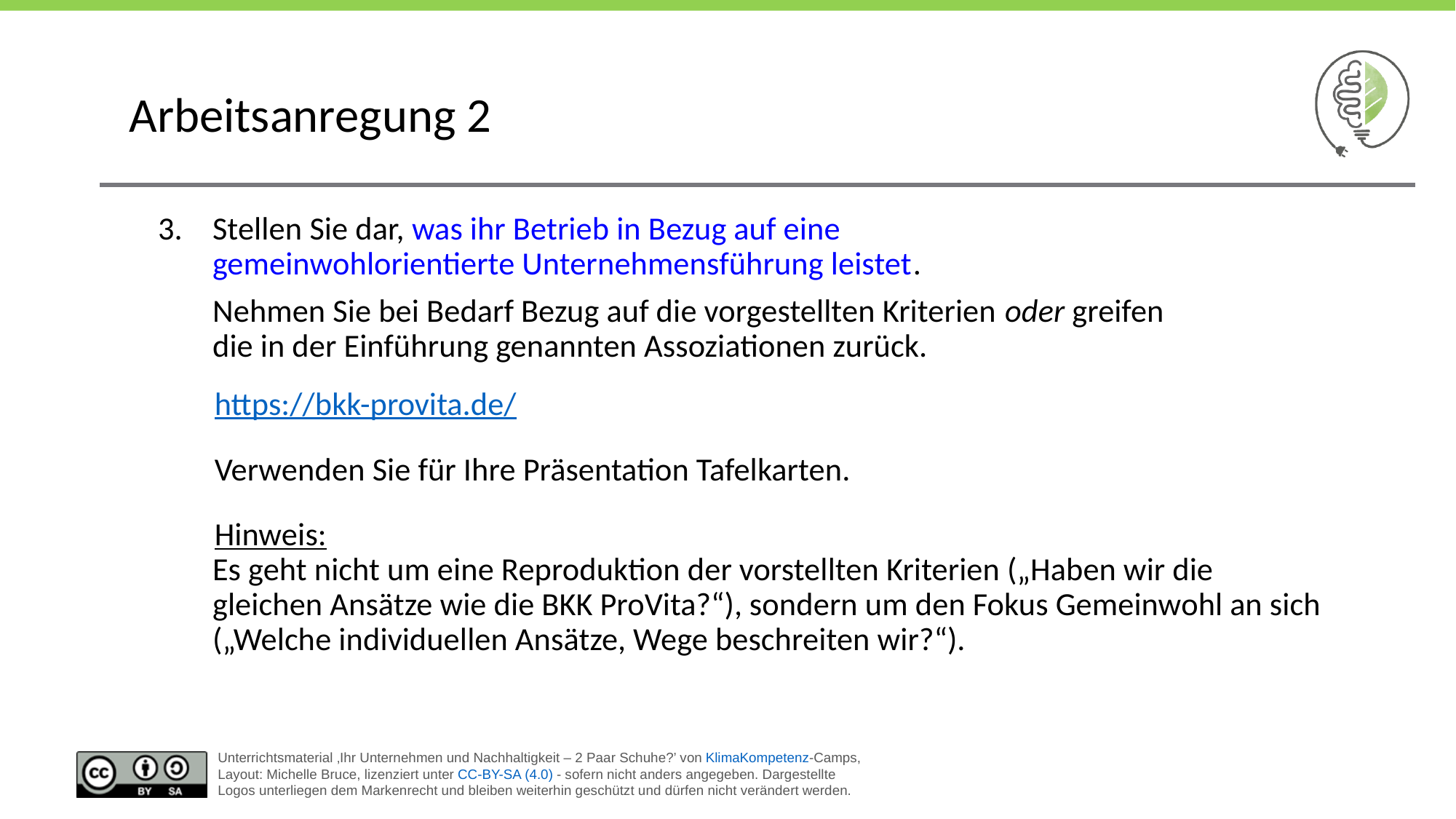

Arbeitsanregung 2
Stellen Sie dar, was ihr Betrieb in Bezug auf eine
gemeinwohlorientierte Unternehmensführung leistet.
	Nehmen Sie bei Bedarf Bezug auf die vorgestellten Kriterien oder greifen
die in der Einführung genannten Assoziationen zurück.
https://bkk-provita.de/
Verwenden Sie für Ihre Präsentation Tafelkarten.
Hinweis:
Es geht nicht um eine Reproduktion der vorstellten Kriterien („Haben wir die gleichen Ansätze wie die BKK ProVita?“), sondern um den Fokus Gemeinwohl an sich („Welche individuellen Ansätze, Wege beschreiten wir?“).